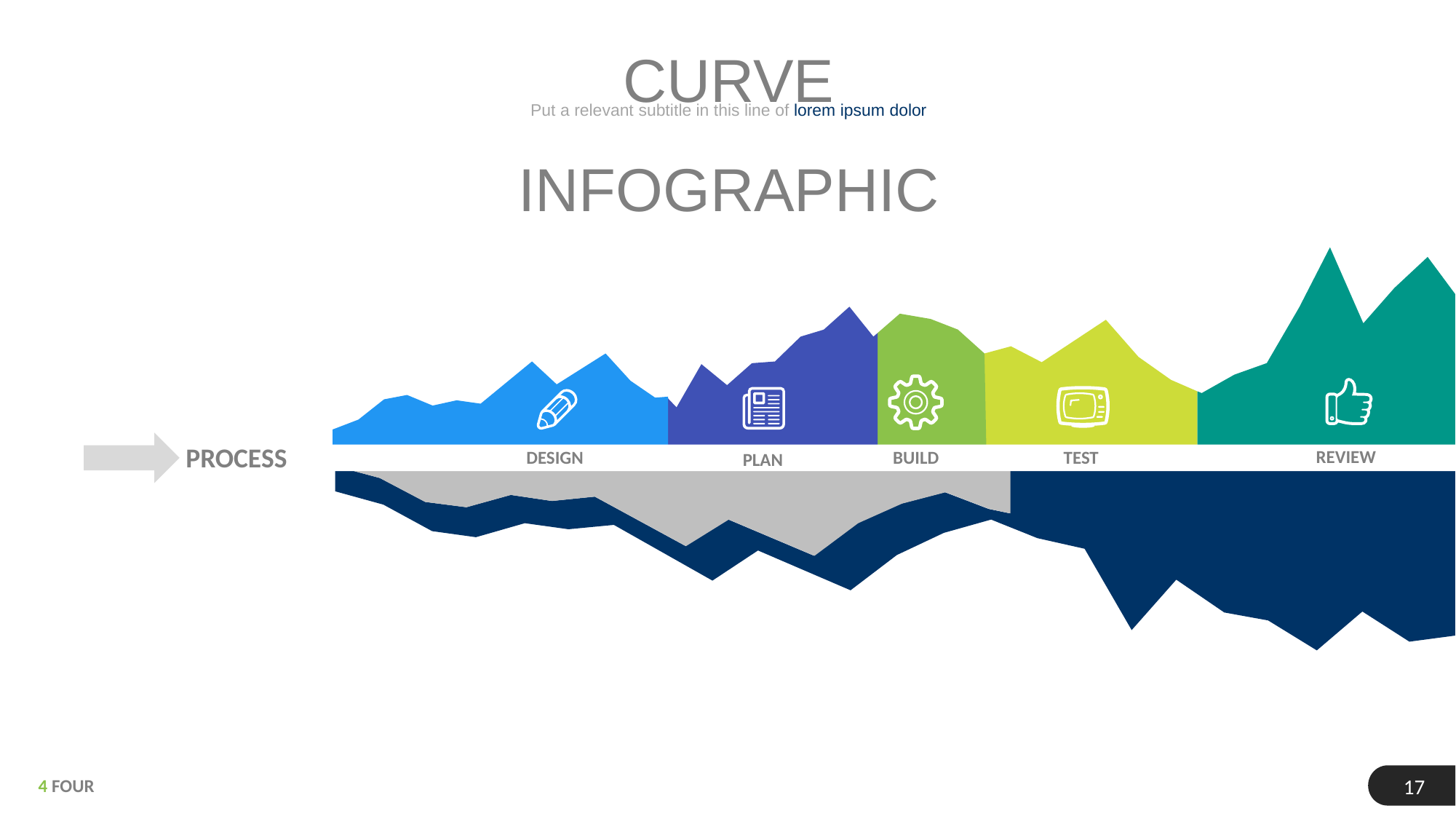

CURVE INFOGRAPHIC
Put a relevant subtitle in this line of lorem ipsum dolor

PROCESS
REVIEW
BUILD
TEST
DESIGN
PLAN
17